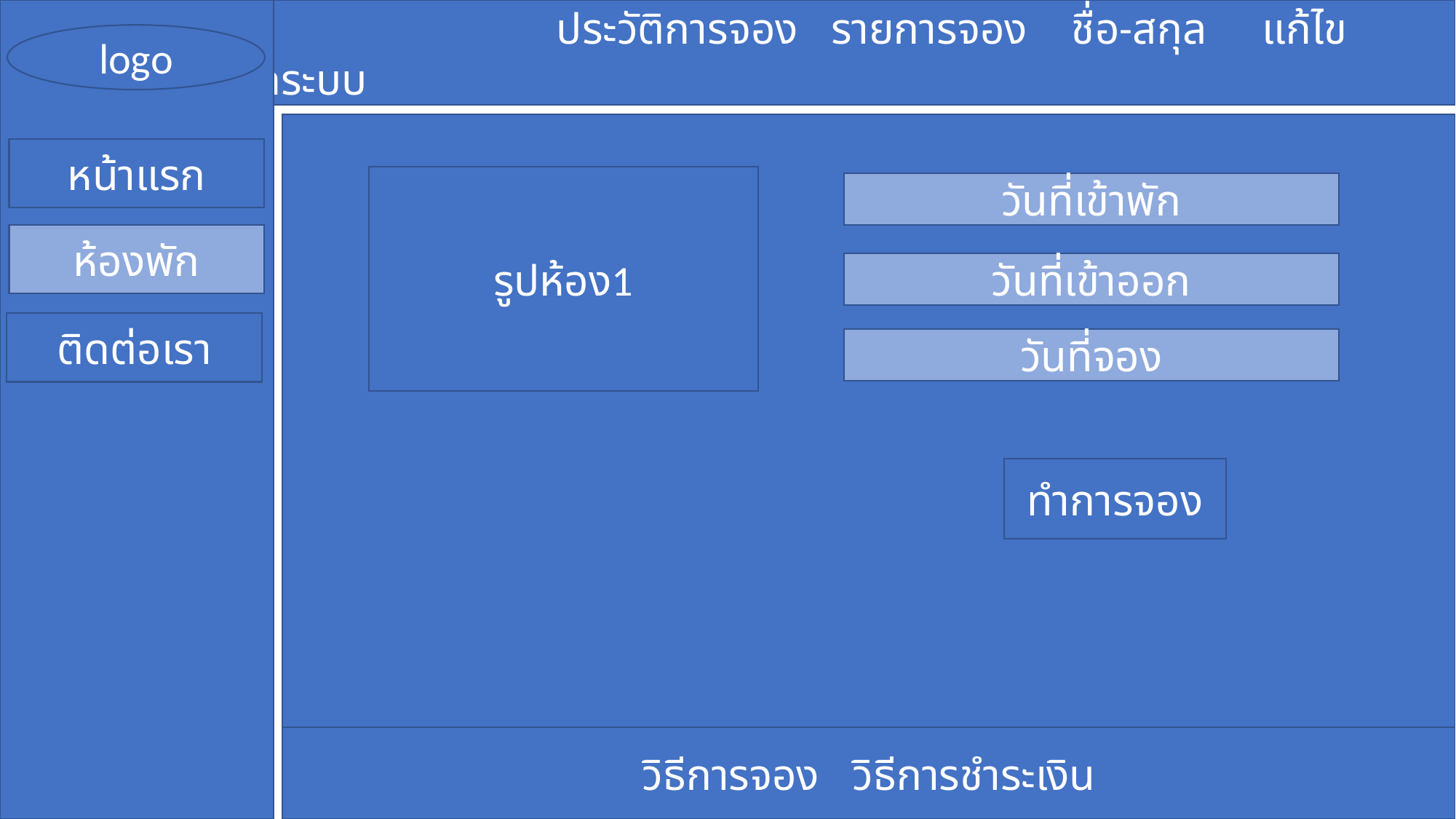

ก				ประวัติการจอง   รายการจอง    ชื่อ-สกุล     แก้ไขข้อมูล   ออกจากระบบ

logo

หน้าแรก
รูปห้อง1
วันที่เข้าพัก
ห้องพัก
วันที่เข้าออก
ติดต่อเรา
วันที่จอง
ทำการจอง

วิธีการจอง   วิธีการชำระเงิน